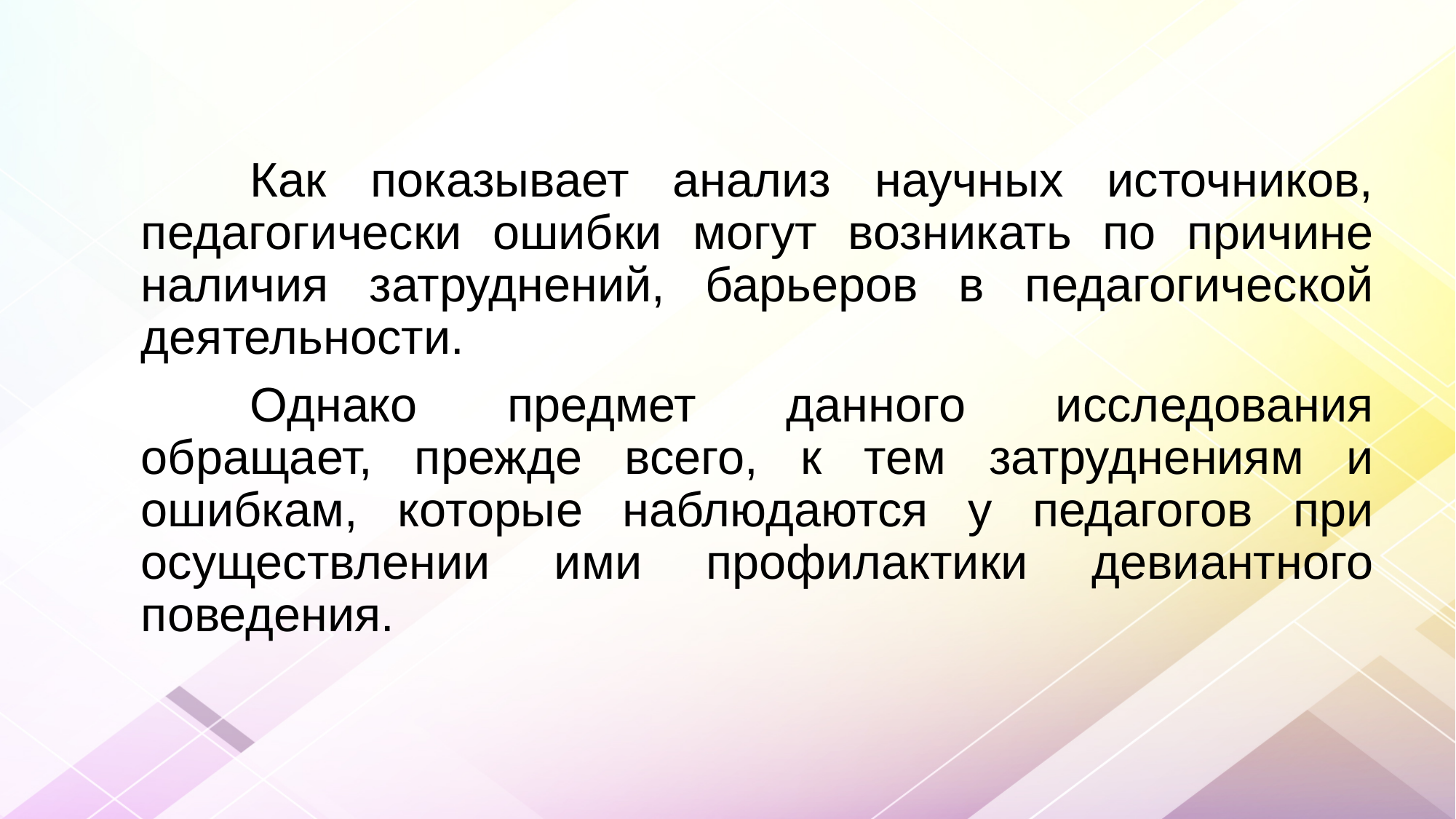

Как показывает анализ научных источников, педагогически ошибки могут возникать по причине наличия затруднений, барьеров в педагогической деятельности.
	Однако предмет данного исследования обращает, прежде всего, к тем затруднениям и ошибкам, которые наблюдаются у педагогов при осуществлении ими профилактики девиантного поведения.